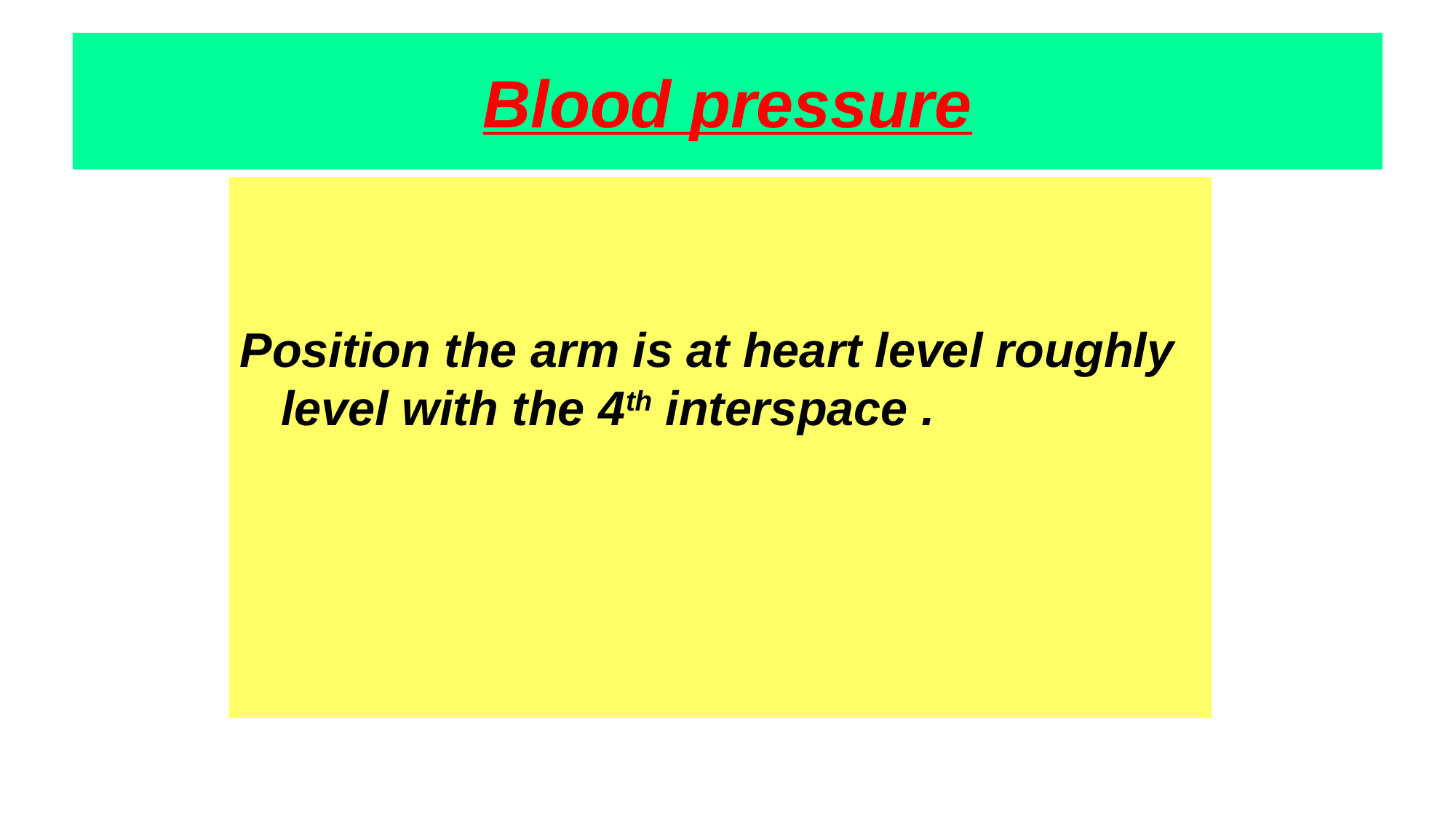

# Blood pressure

Position the arm is at heart level roughly level with the 4th interspace .